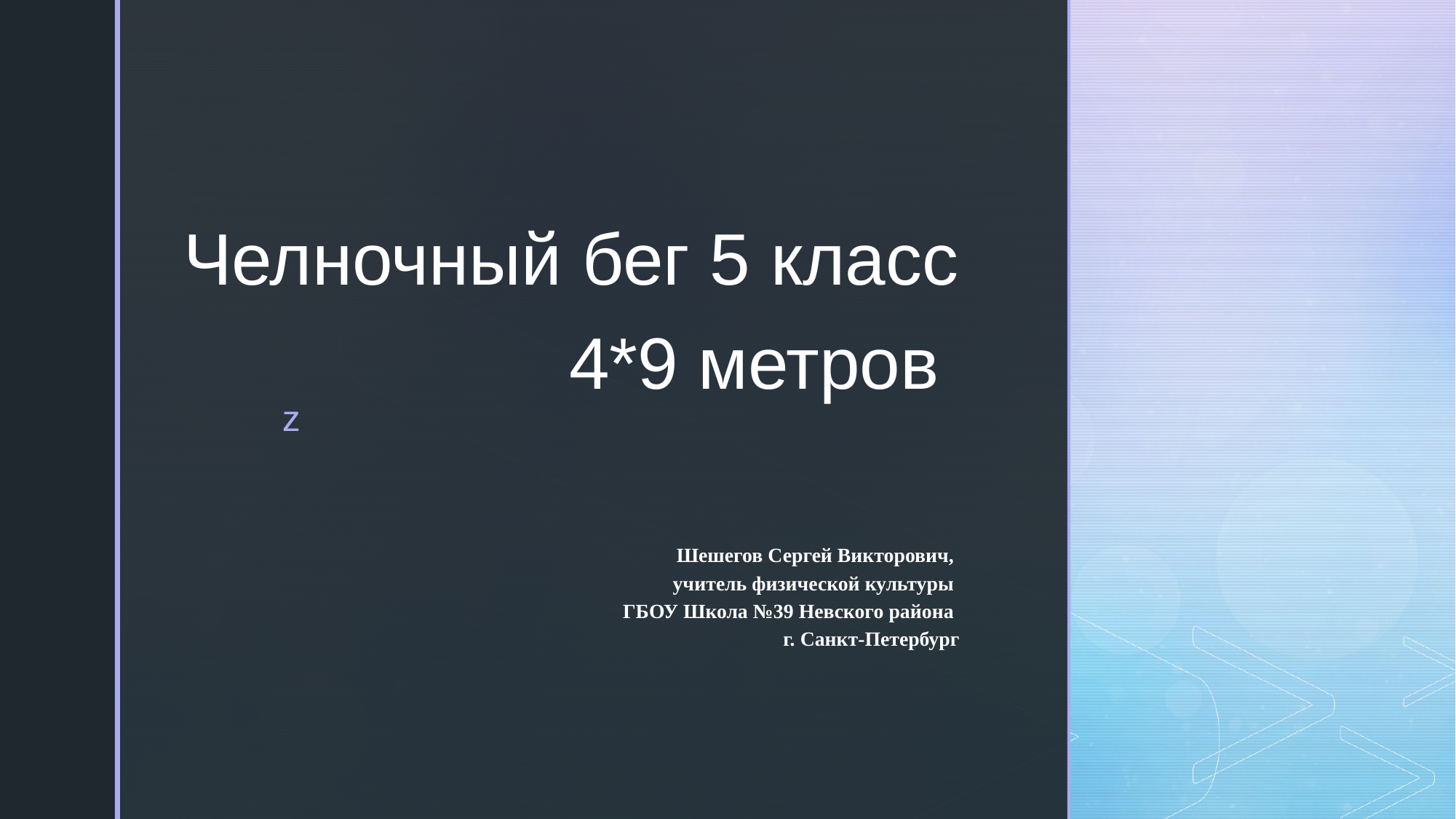

Челночный бег 5 класс
4*9 метров
# Шешегов Сергей Викторович, учитель физической культуры ГБОУ Школа №39 Невского района г. Санкт-Петербург